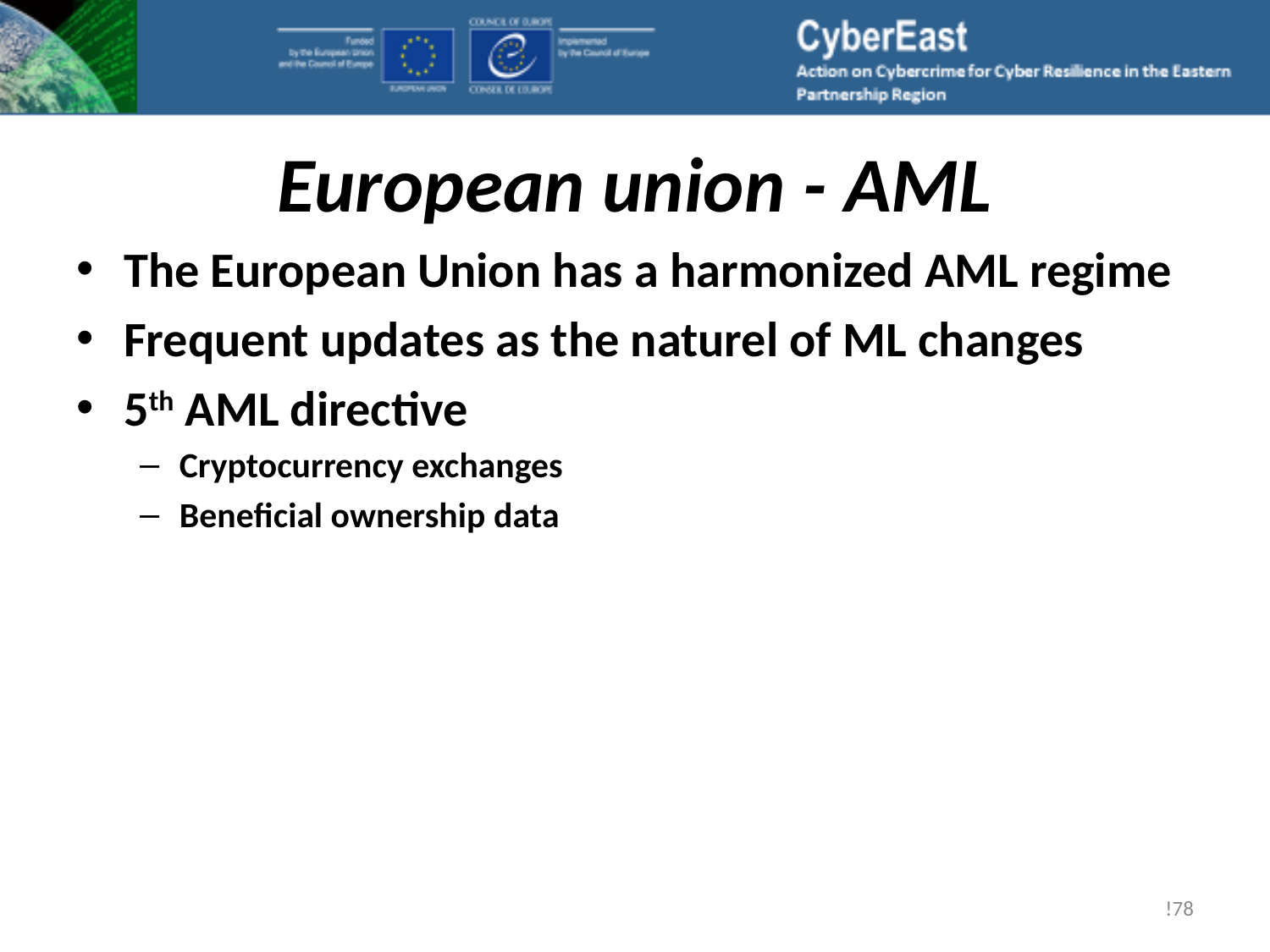

# European union - AML
The European Union has a harmonized AML regime
Frequent updates as the naturel of ML changes
5th AML directive
Cryptocurrency exchanges
Beneficial ownership data

!78